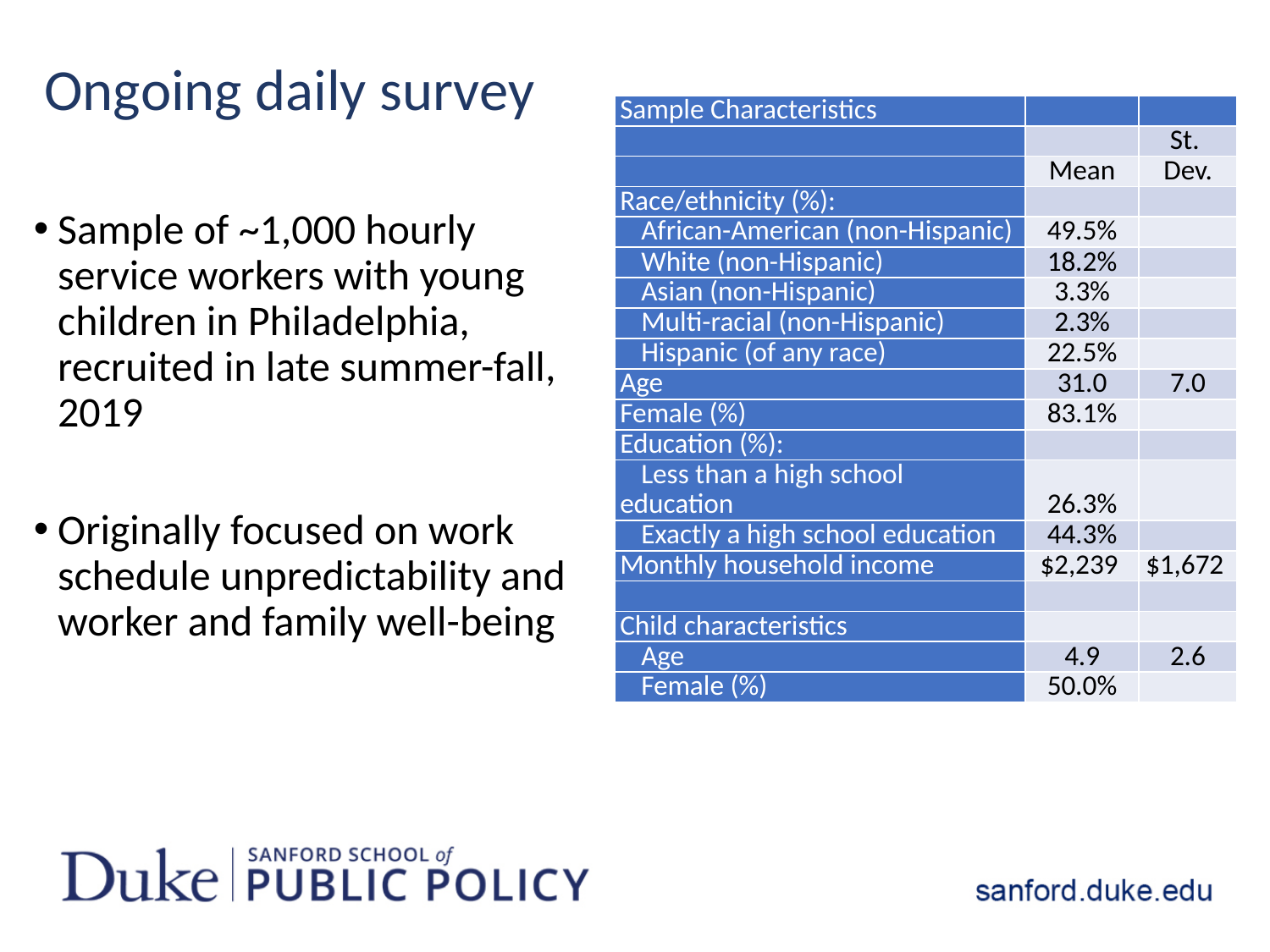

# Ongoing daily survey
| Sample Characteristics |  |  |
| --- | --- | --- |
|  |  | St. |
|  | Mean | Dev. |
| Race/ethnicity (%): |  |  |
| African-American (non-Hispanic) | 49.5% |  |
| White (non-Hispanic) | 18.2% |  |
| Asian (non-Hispanic) | 3.3% |  |
| Multi-racial (non-Hispanic) | 2.3% |  |
| Hispanic (of any race) | 22.5% |  |
| Age | 31.0 | 7.0 |
| Female (%) | 83.1% |  |
| Education (%): |  |  |
| Less than a high school education | 26.3% |  |
| Exactly a high school education | 44.3% |  |
| Monthly household income | $2,239 | $1,672 |
|  |  |  |
| Child characteristics |  |  |
| Age | 4.9 | 2.6 |
| Female (%) | 50.0% |  |
Sample of ~1,000 hourly service workers with young children in Philadelphia, recruited in late summer-fall, 2019

Originally focused on work schedule unpredictability and worker and family well-being